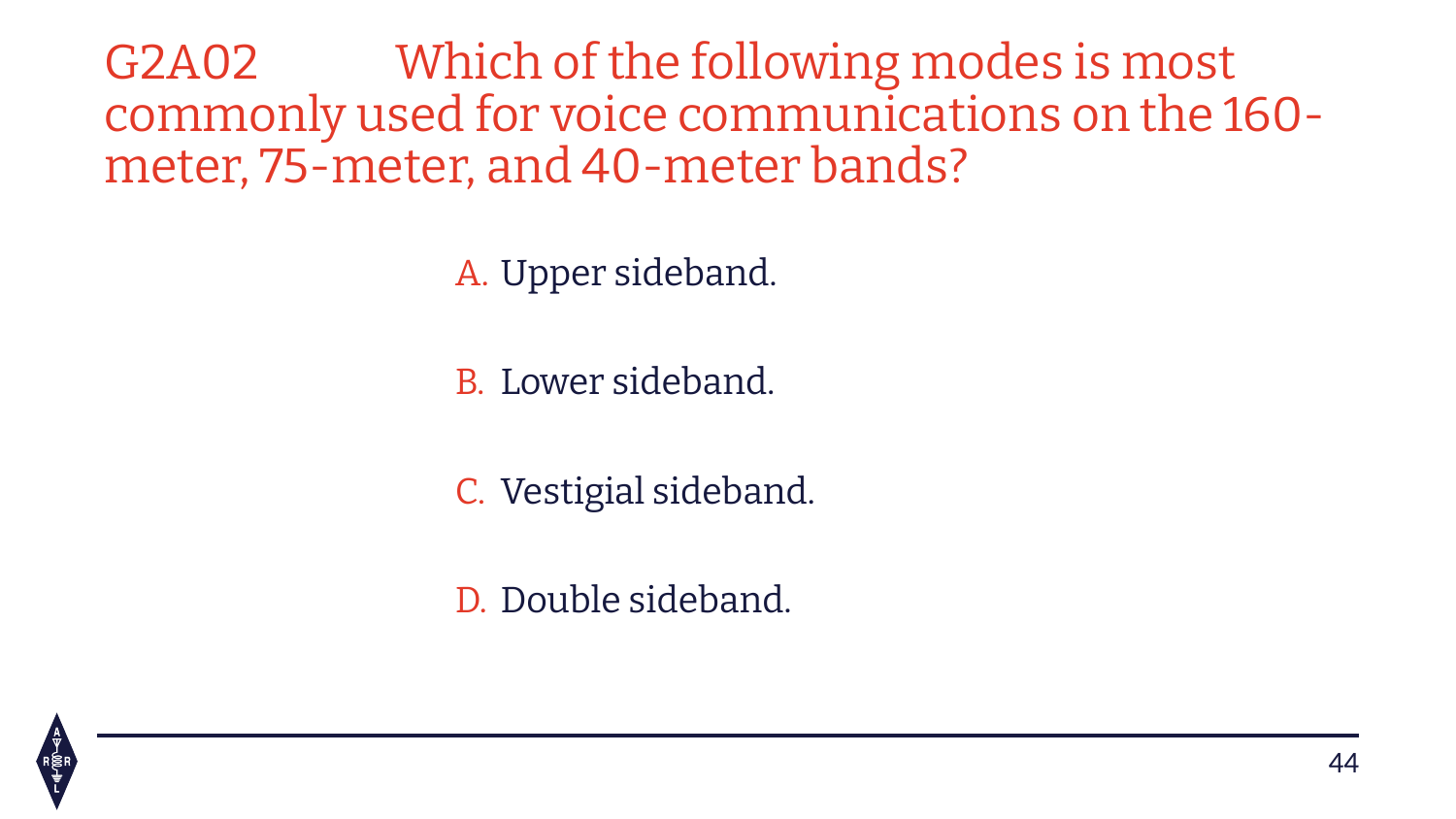

G2A02	Which of the following modes is most commonly used for voice communications on the 160-meter, 75-meter, and 40-meter bands?
Upper sideband.

Lower sideband.

Vestigial sideband.

Double sideband.
44